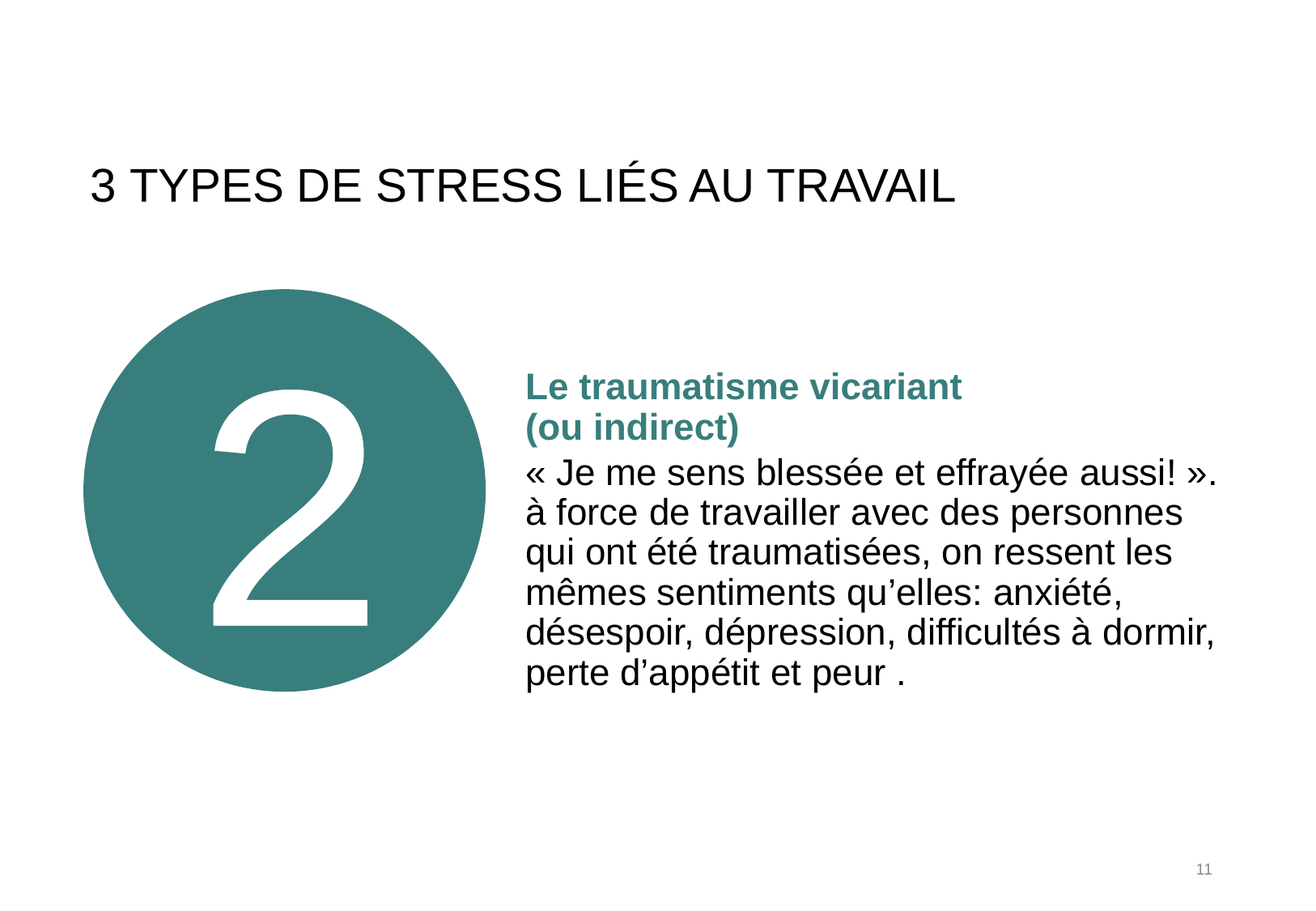

# 3 types de stress liés au travail
2
Le traumatisme vicariant
(ou indirect)
« Je me sens blessée et effrayée aussi! ». à force de travailler avec des personnes qui ont été traumatisées, on ressent les mêmes sentiments qu’elles: anxiété, désespoir, dépression, difficultés à dormir, perte d’appétit et peur .
2
11